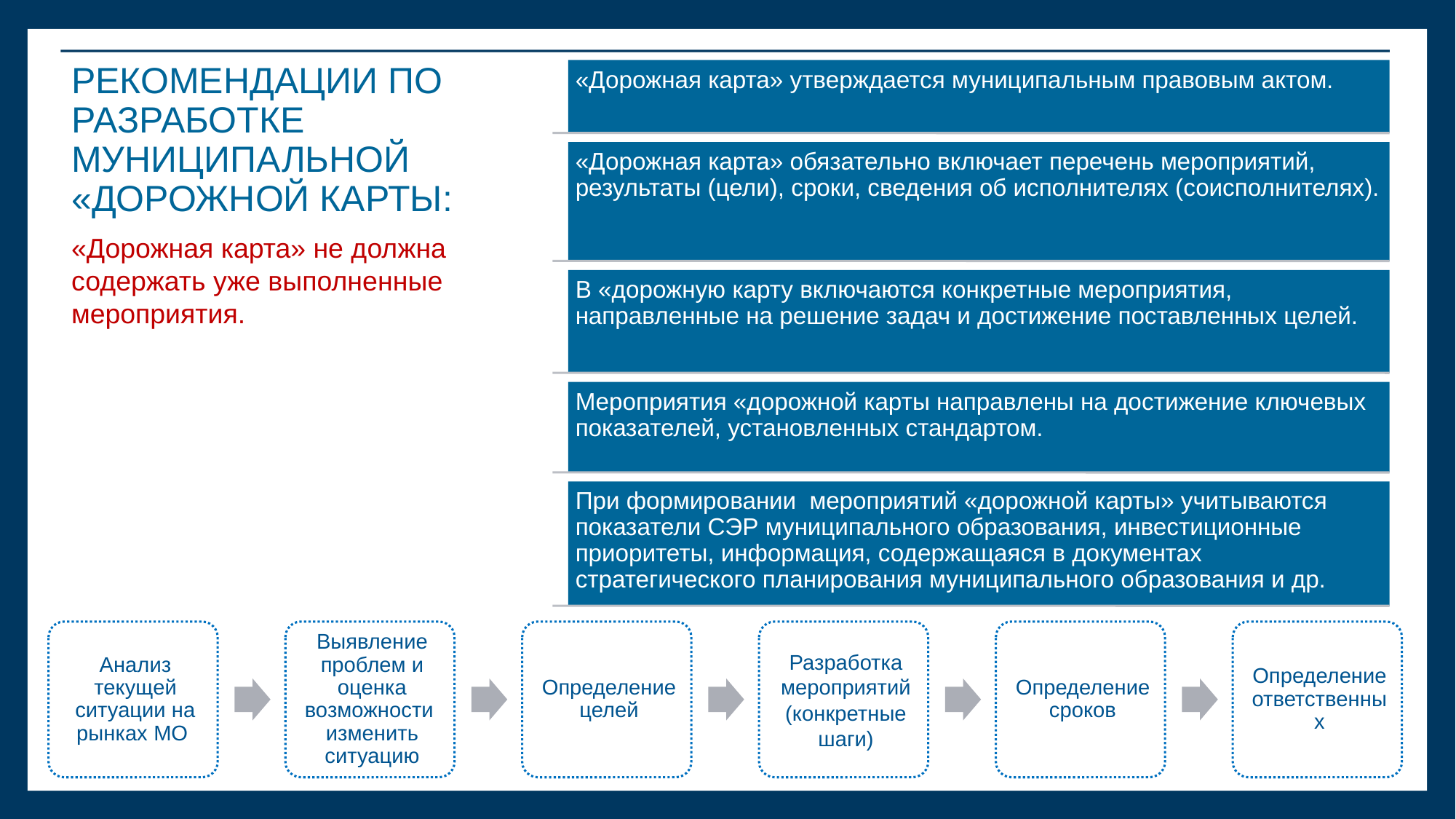

РЕКОМЕНДАЦИИ ПО РАЗРАБОТКЕ МУНИЦИПАЛЬНОЙ «ДОРОЖНОЙ КАРТЫ:
«Дорожная карта» утверждается муниципальным правовым актом.
«Дорожная карта» обязательно включает перечень мероприятий, результаты (цели), сроки, сведения об исполнителях (соисполнителях).
В «дорожную карту включаются конкретные мероприятия, направленные на решение задач и достижение поставленных целей.
Мероприятия «дорожной карты направлены на достижение ключевых показателей, установленных стандартом.
При формировании  мероприятий «дорожной карты» учитываются показатели СЭР муниципального образования, инвестиционные приоритеты, информация, содержащаяся в документах стратегического планирования муниципального образования и др.
«Дорожная карта» не должна содержать уже выполненные мероприятия.

Анализ текущей ситуации на рынках МО

Выявление проблем и оценка возможности  изменить ситуацию

Определение целей

Разработка мероприятий
(конкретные шаги)

Определение сроков

Определение ответственных